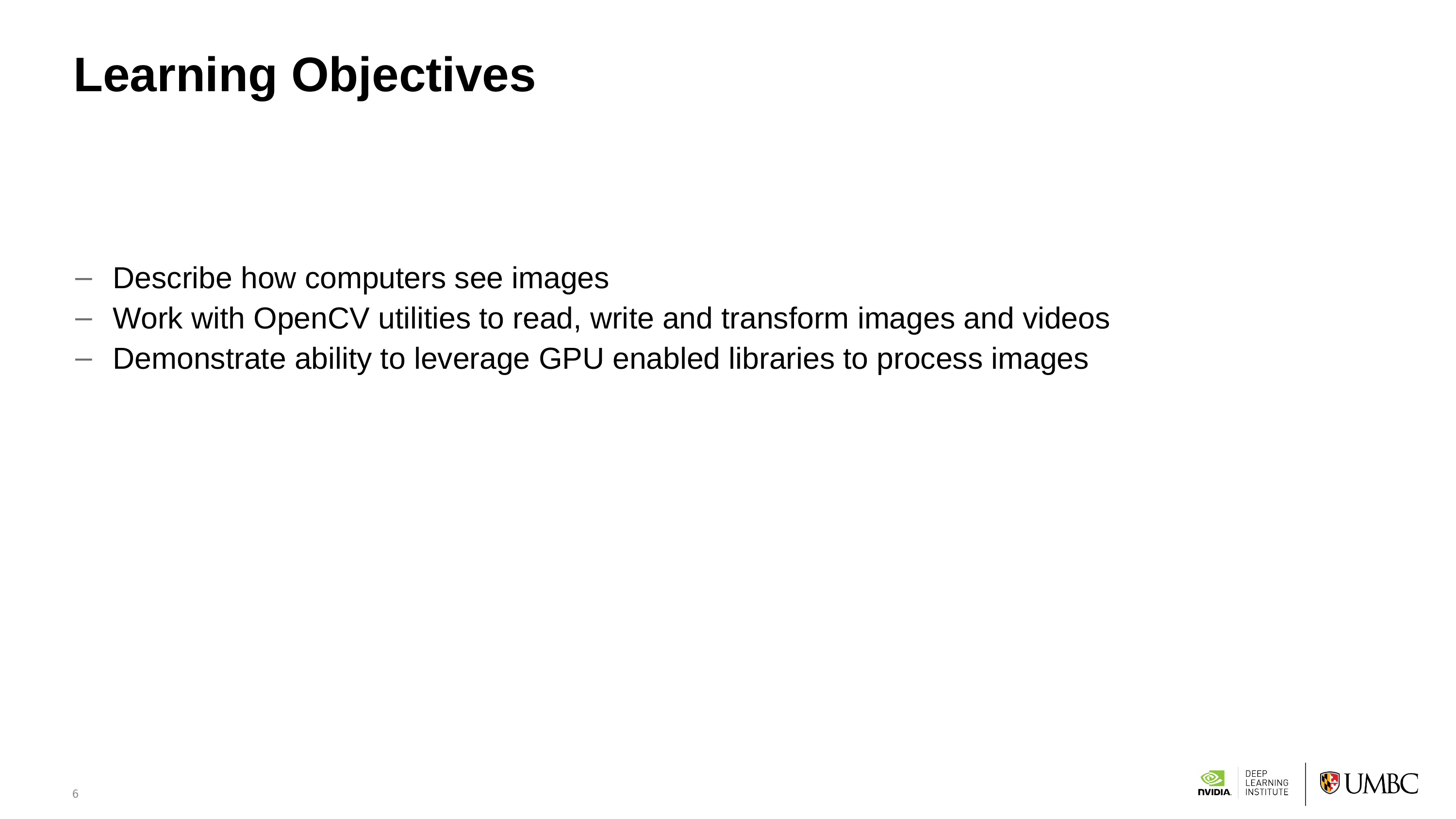

# Learning Objectives
Describe how computers see images
Work with OpenCV utilities to read, write and transform images and videos
Demonstrate ability to leverage GPU enabled libraries to process images